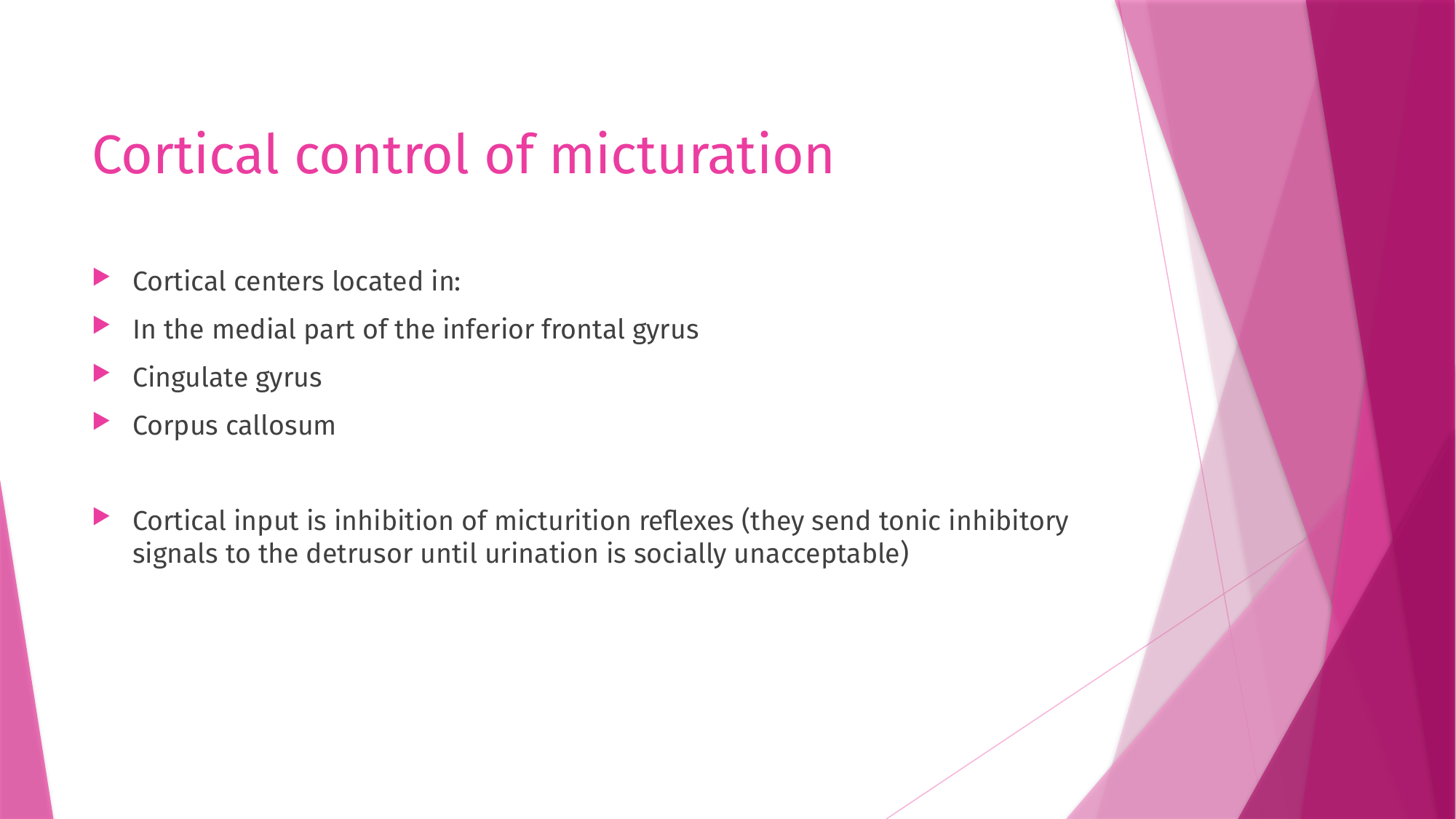

Cortical control of micturation
Cortical centers located in:
In the medial part of the inferior frontal gyrus
Cingulate gyrus
Corpus callosum

Cortical input is inhibition of micturition reflexes (they send tonic inhibitory signals to the detrusor until urination is socially unacceptable)